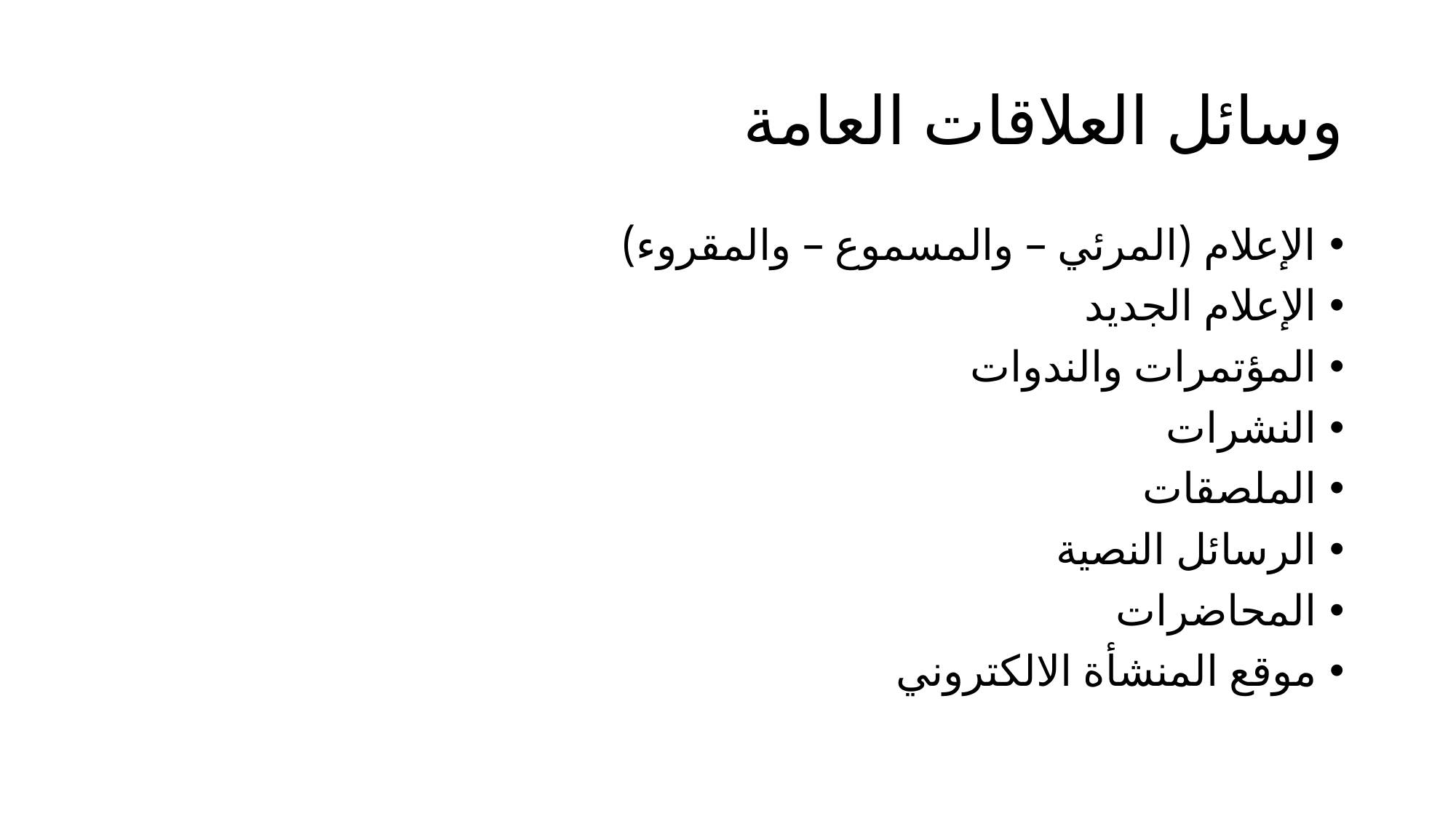

# وسائل العلاقات العامة
الإعلام (المرئي – والمسموع – والمقروء)
الإعلام الجديد
المؤتمرات والندوات
النشرات
الملصقات
الرسائل النصية
المحاضرات
موقع المنشأة الالكتروني